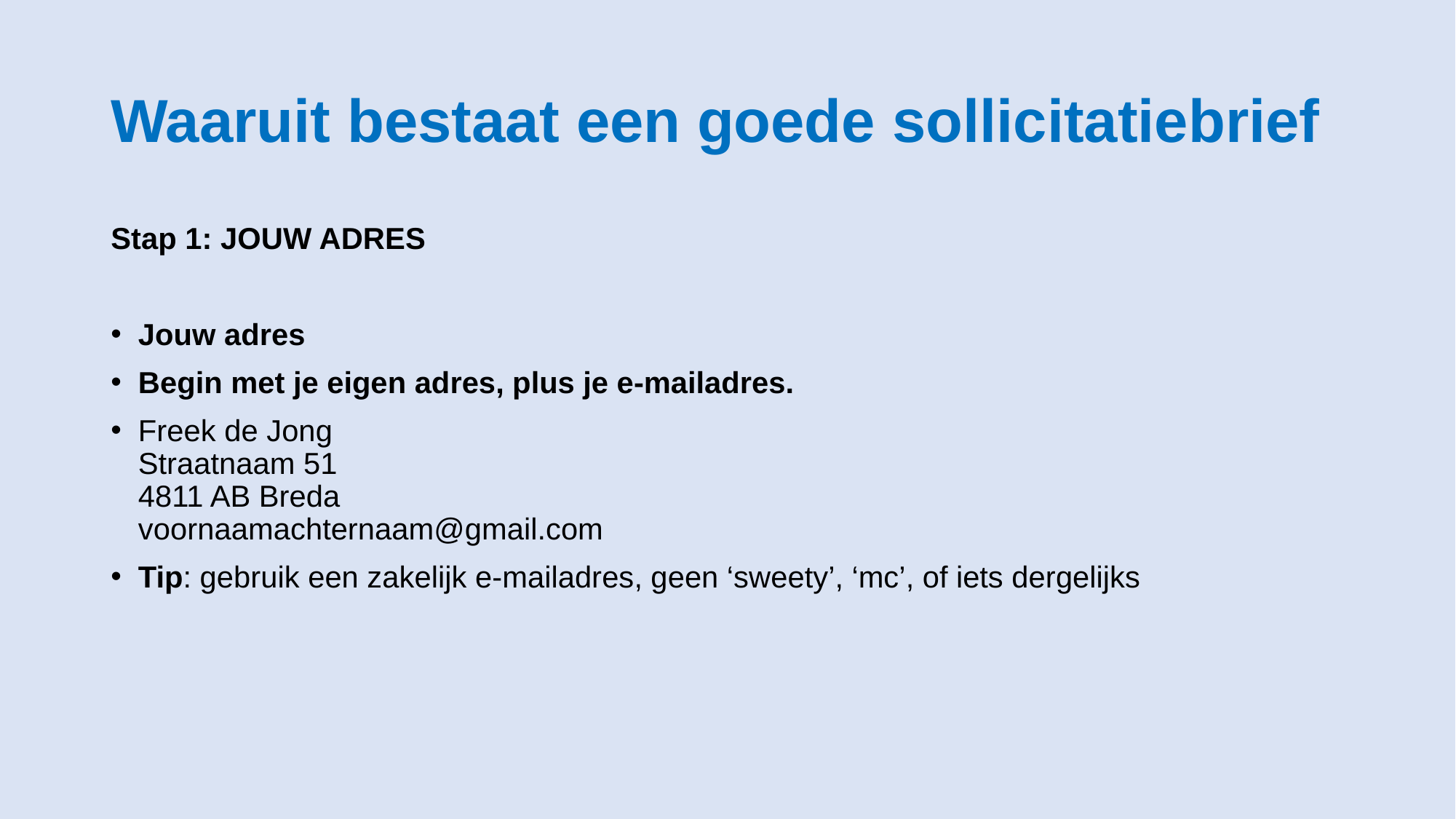

# Waaruit bestaat een goede sollicitatiebrief
Stap 1: JOUW ADRES

Jouw adres
Begin met je eigen adres, plus je e-mailadres.
Freek de Jong
Straatnaam 51
4811 AB Breda
voornaamachternaam@gmail.com
Tip: gebruik een zakelijk e-mailadres, geen ‘sweety’, ‘mc’, of iets dergelijks